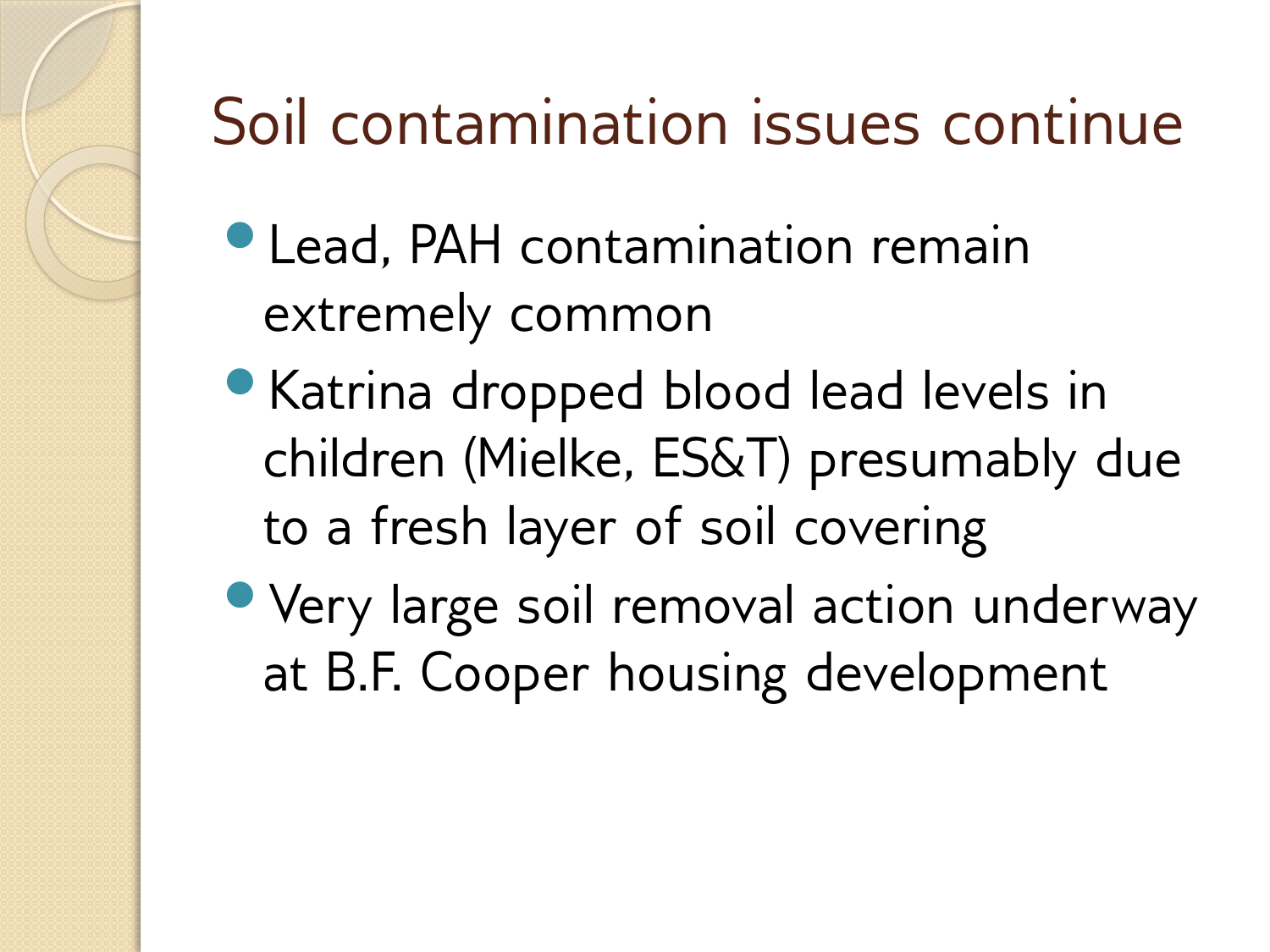

# Soil contamination issues continue
Lead, PAH contamination remain extremely common
Katrina dropped blood lead levels in children (Mielke, ES&T) presumably due to a fresh layer of soil covering
Very large soil removal action underway at B.F. Cooper housing development